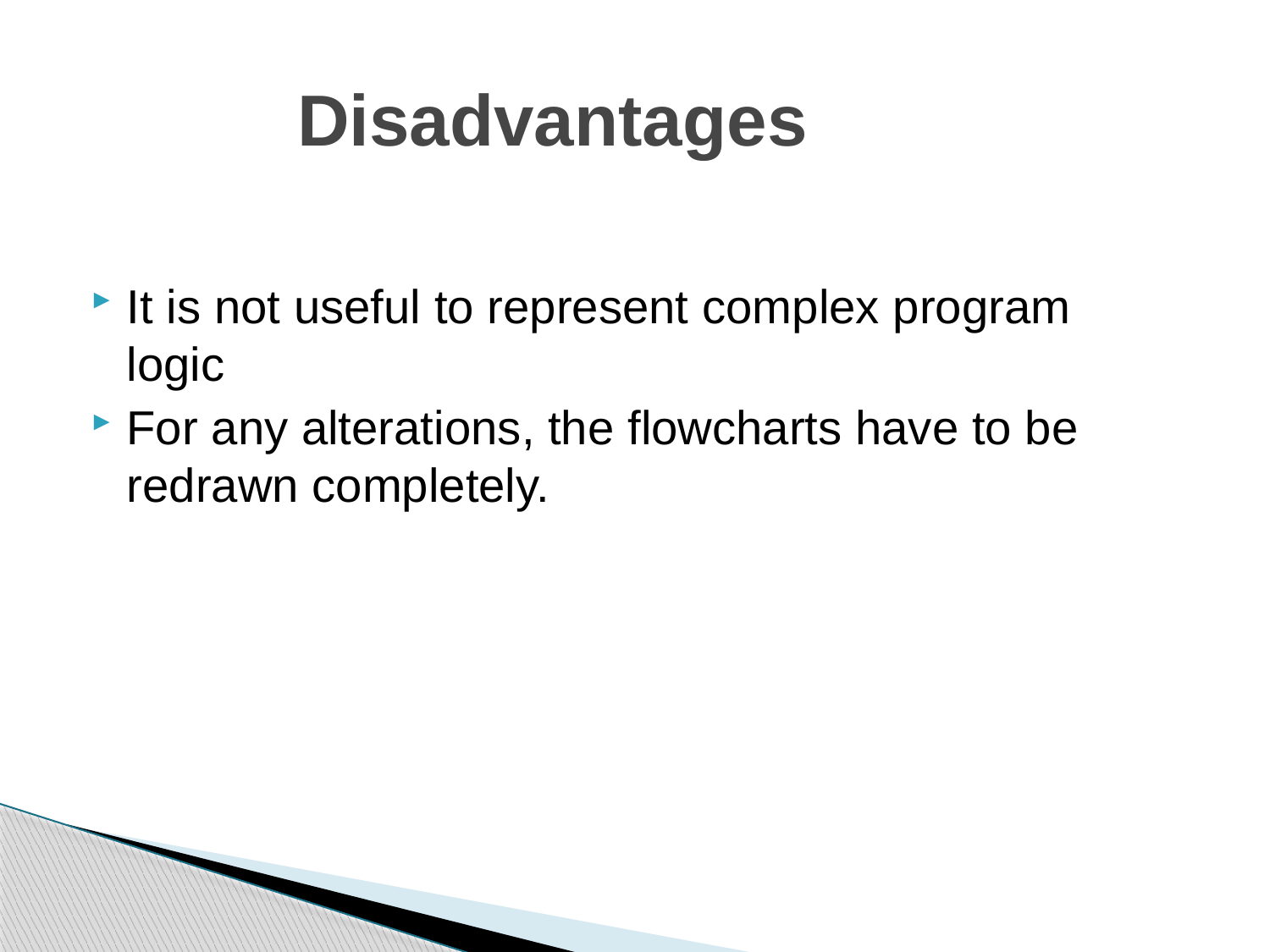

# Disadvantages

It is not useful to represent complex program         logic
For any alterations, the flowcharts have to be redrawn completely.